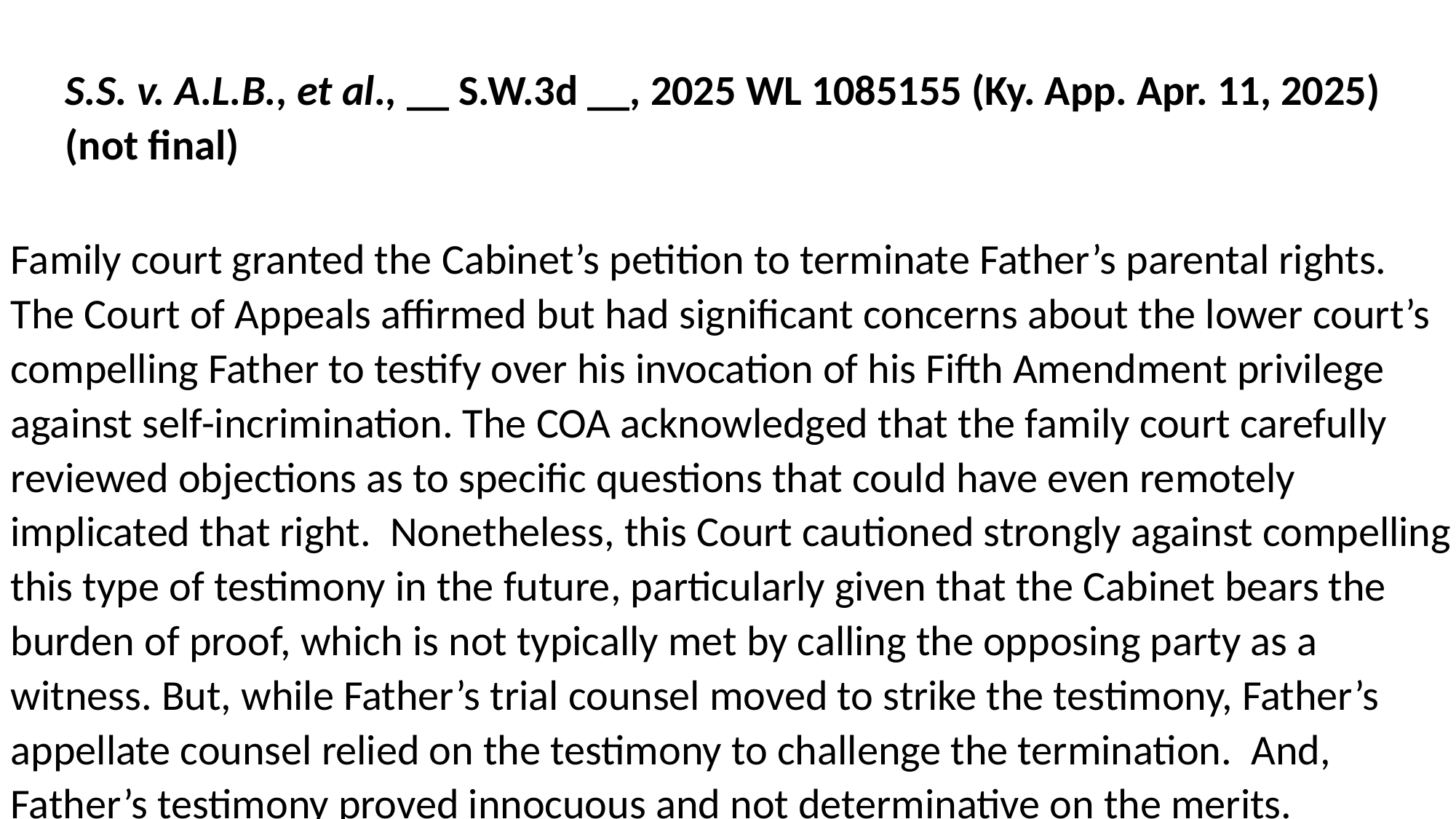

S.S. v. A.L.B., et al., __ S.W.3d __, 2025 WL 1085155 (Ky. App. Apr. 11, 2025) (not final)

Family court granted the Cabinet’s petition to terminate Father’s parental rights.  The Court of Appeals affirmed but had significant concerns about the lower court’s compelling Father to testify over his invocation of his Fifth Amendment privilege against self-incrimination. The COA acknowledged that the family court carefully reviewed objections as to specific questions that could have even remotely implicated that right.  Nonetheless, this Court cautioned strongly against compelling this type of testimony in the future, particularly given that the Cabinet bears the burden of proof, which is not typically met by calling the opposing party as a witness. But, while Father’s trial counsel moved to strike the testimony, Father’s appellate counsel relied on the testimony to challenge the termination.  And, Father’s testimony proved innocuous and not determinative on the merits.